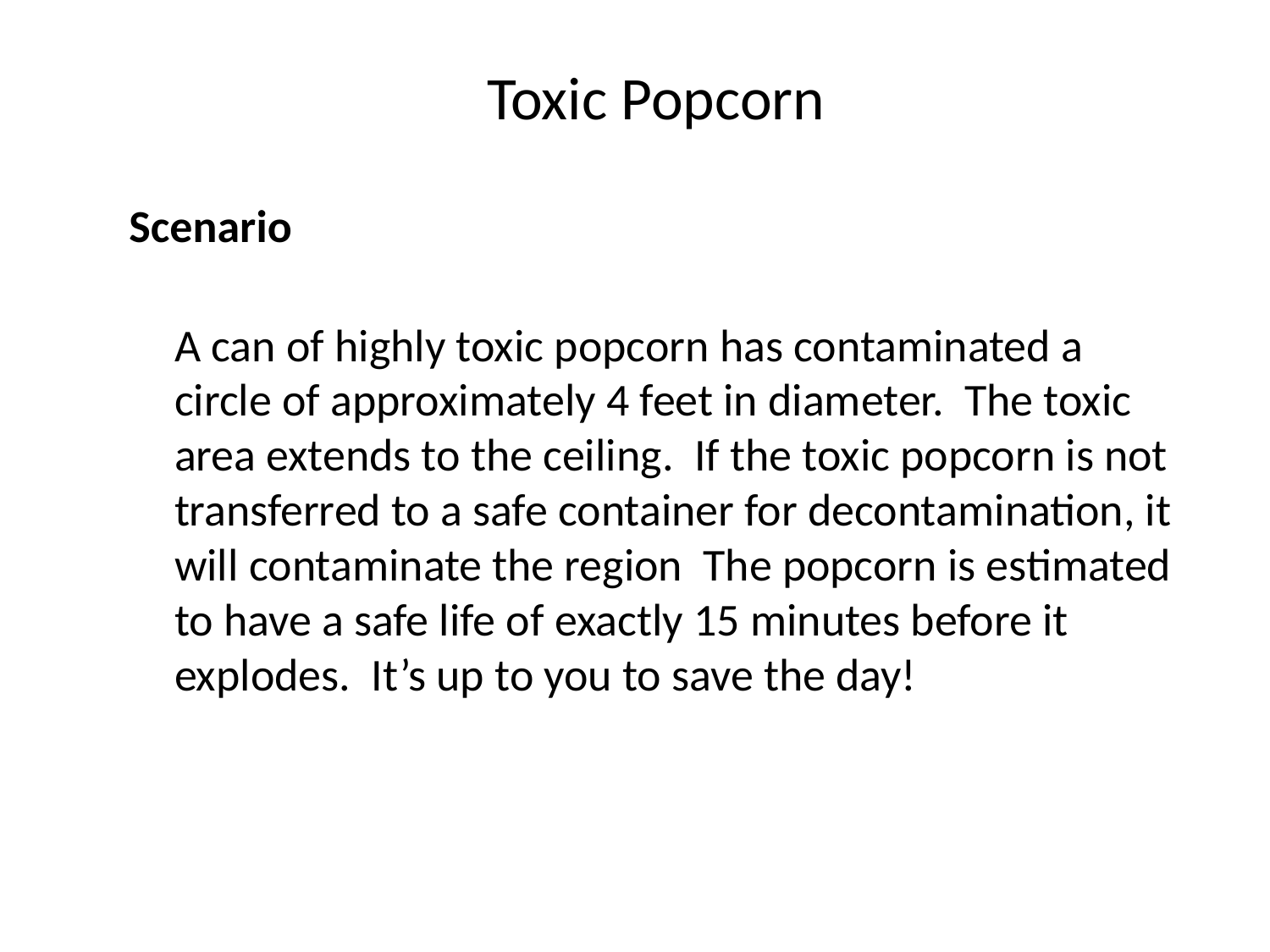

# Toxic Popcorn
Scenario
A can of highly toxic popcorn has contaminated a circle of approximately 4 feet in diameter.  The toxic area extends to the ceiling.  If the toxic popcorn is not transferred to a safe container for decontamination, it will contaminate the region  The popcorn is estimated to have a safe life of exactly 15 minutes before it explodes.  It’s up to you to save the day!